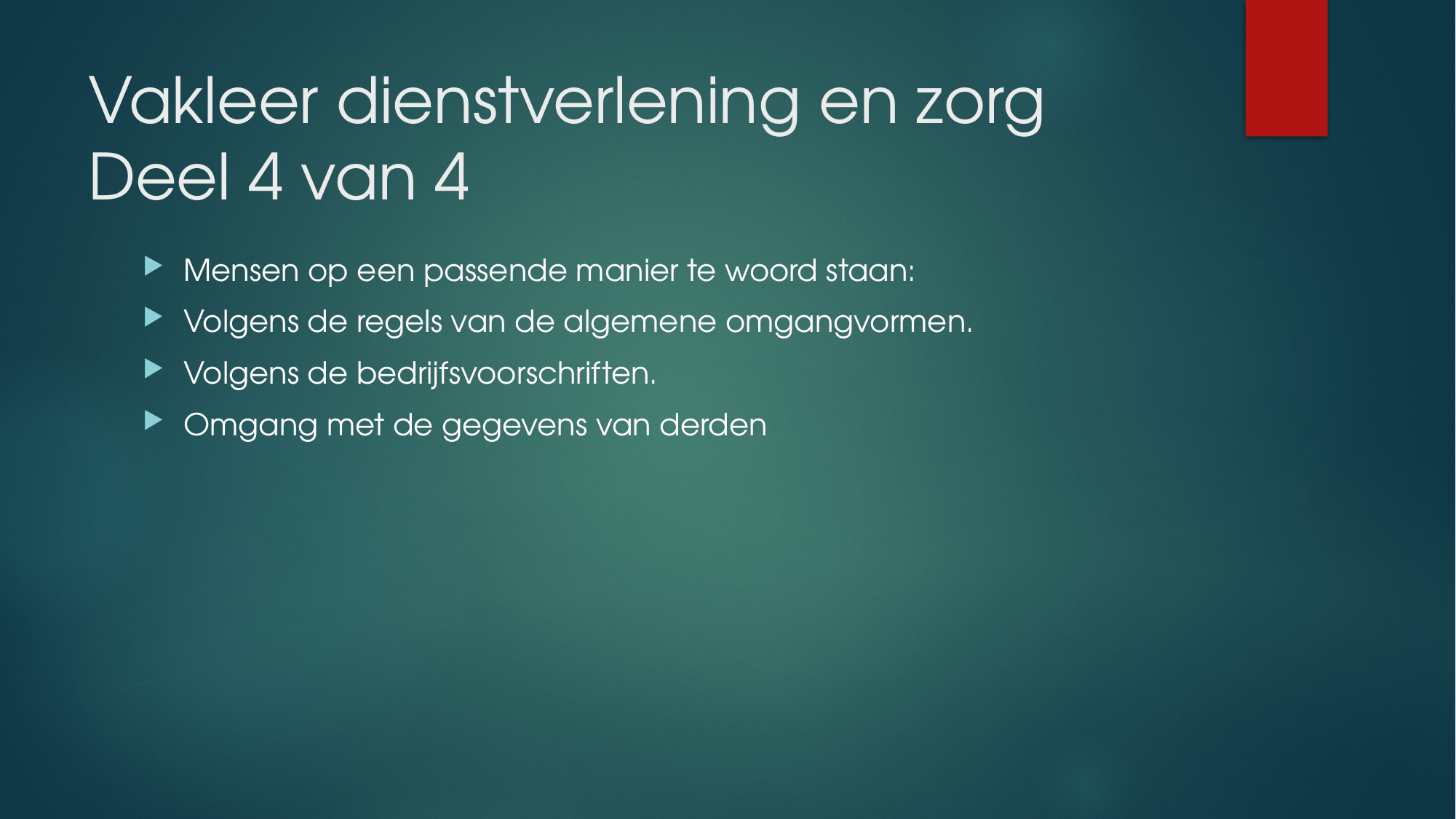

# Vakleer dienstverlening en zorg Deel 4 van 4
Mensen op een passende manier te woord staan:
Volgens de regels van de algemene omgangvormen.
Volgens de bedrijfsvoorschriften.
Omgang met de gegevens van derden